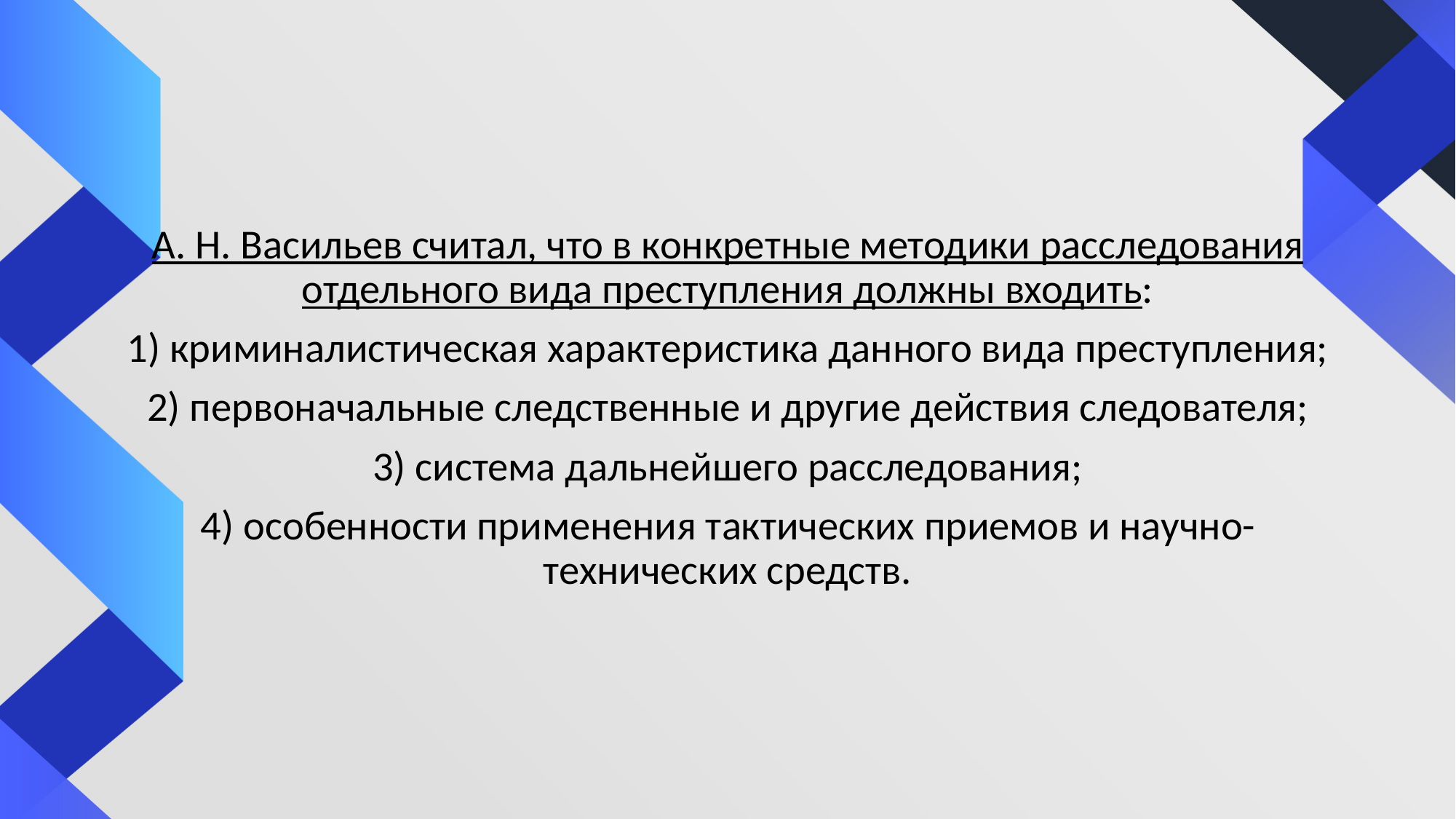

#
А. Н. Васильев считал, что в конкретные методики расследования отдельного вида преступления должны входить:
1) криминалистическая характеристика данного вида преступления;
2) первоначальные следственные и другие действия следователя;
3) система дальнейшего расследования;
4) особенности применения тактических приемов и научно-технических средств.